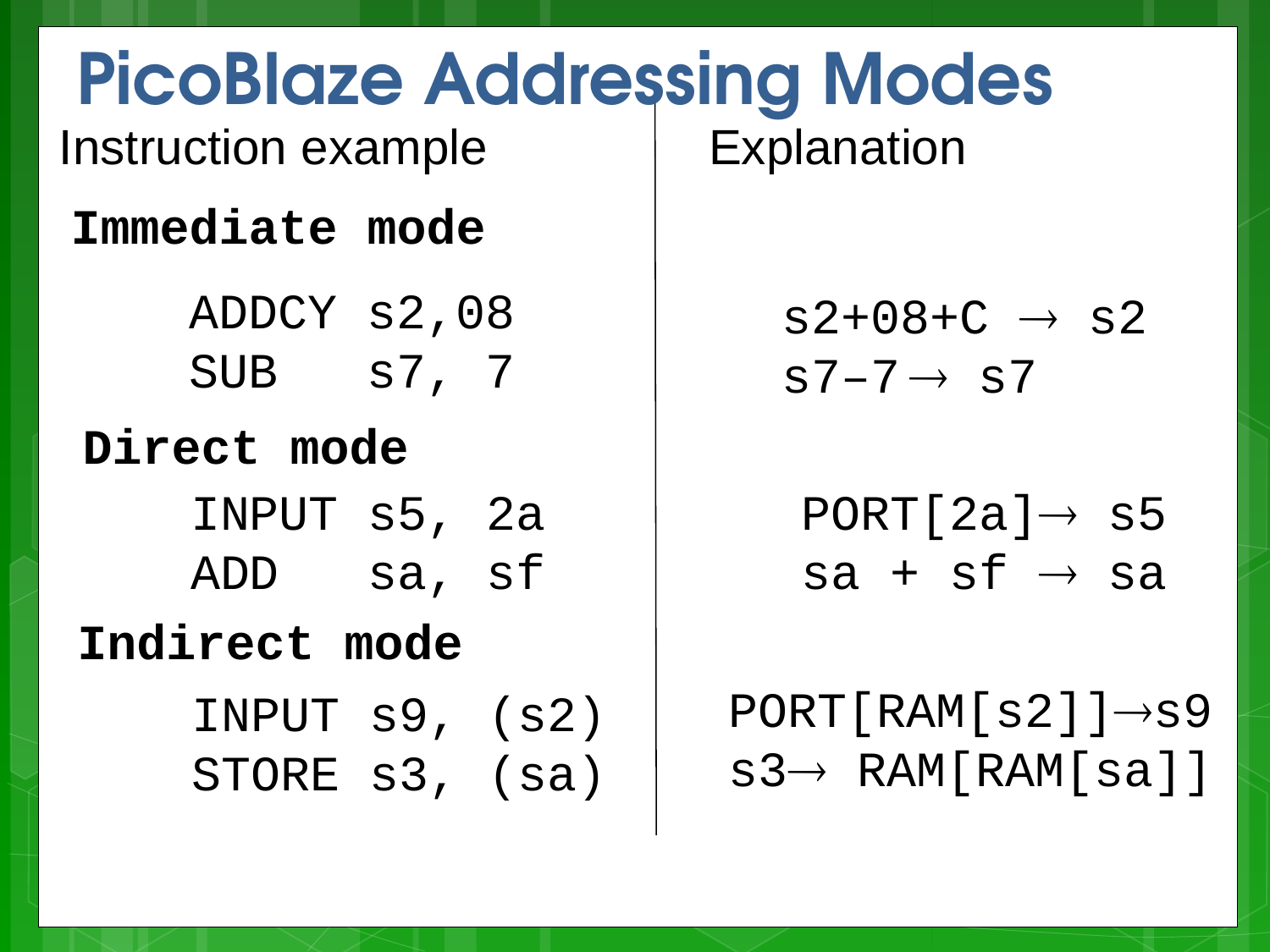

# PicoBlaze Addressing Modes

Instruction example
Explanation
Immediate mode
ADDCY s2,08
SUB   s7, 7
s2+08+C → s2
s7–7	→ s7
Direct mode
PORT[2a]→ s5
sa + sf → sa
INPUT s5, 2a
ADD   sa, sf
Indirect mode
PORT[RAM[s2]]→s9
s3→ RAM[RAM[sa]]
INPUT s9, (s2)
STORE s3, (sa)